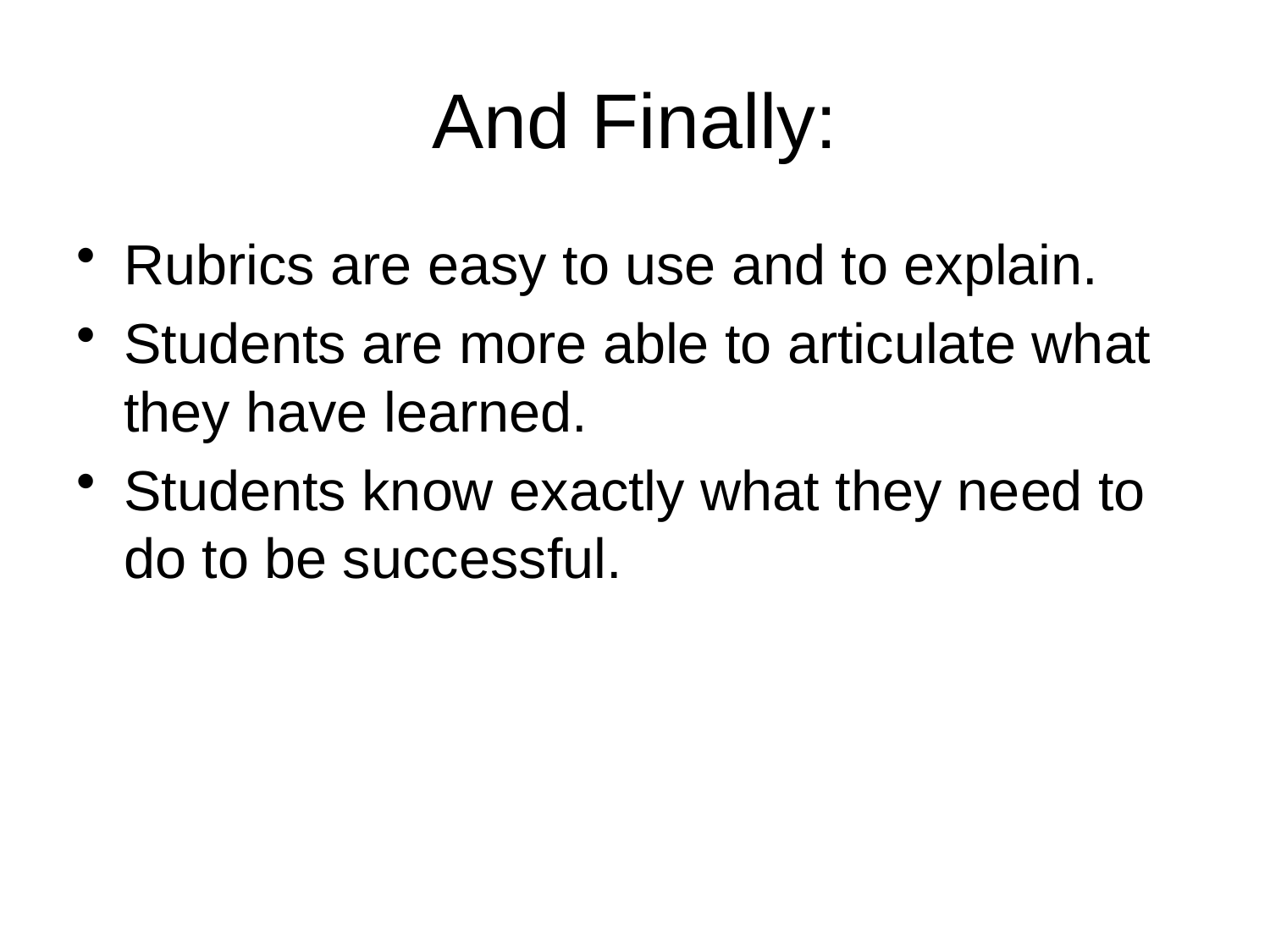

# And Finally:
Rubrics are easy to use and to explain.
Students are more able to articulate what they have learned.
Students know exactly what they need to do to be successful.